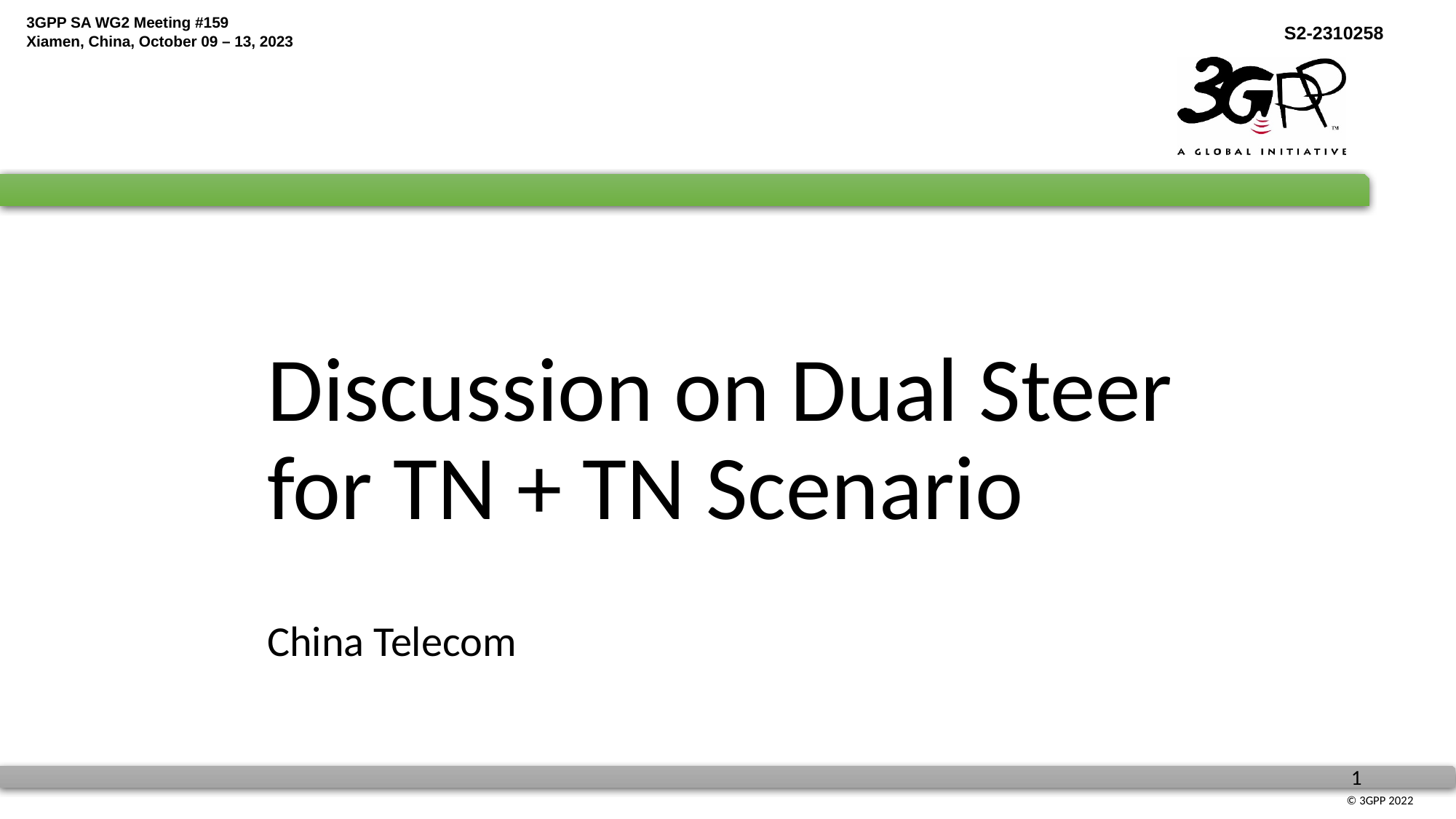

# Discussion on Dual Steer for TN + TN Scenario

China Telecom